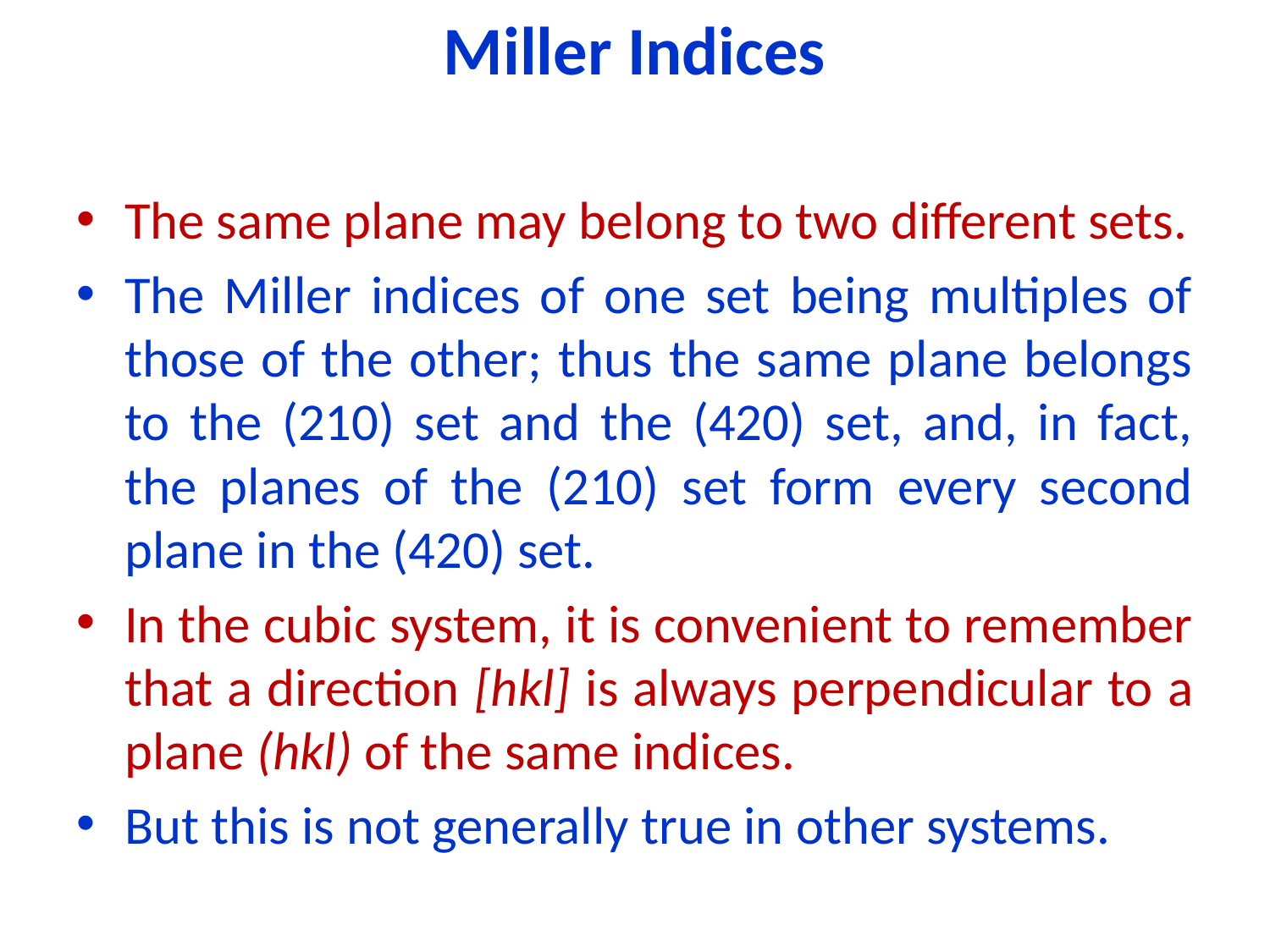

# Miller Indices
The same plane may belong to two different sets.
The Miller indices of one set being multiples of those of the other; thus the same plane belongs to the (210) set and the (420) set, and, in fact, the planes of the (210) set form every second plane in the (420) set.
In the cubic system, it is convenient to remember that a direction [hkl] is always perpendicular to a plane (hkl) of the same indices.
But this is not generally true in other systems.